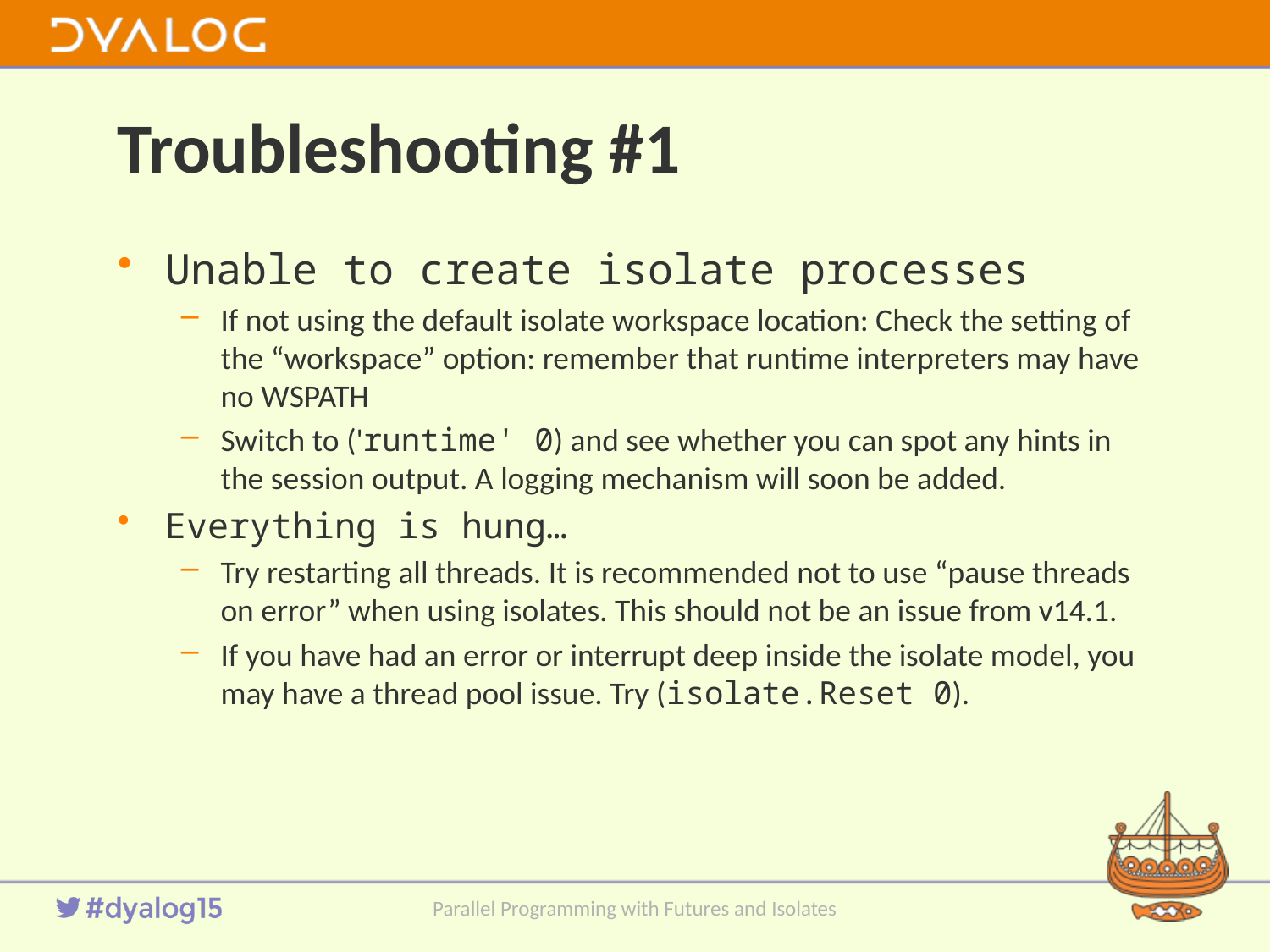

# Troubleshooting #1
Unable to create isolate processes
If not using the default isolate workspace location: Check the setting of the “workspace” option: remember that runtime interpreters may have no WSPATH
Switch to ('runtime' 0) and see whether you can spot any hints in the session output. A logging mechanism will soon be added.
Everything is hung…
Try restarting all threads. It is recommended not to use “pause threads on error” when using isolates. This should not be an issue from v14.1.
If you have had an error or interrupt deep inside the isolate model, you may have a thread pool issue. Try (isolate.Reset 0).
Parallel Programming with Futures and Isolates